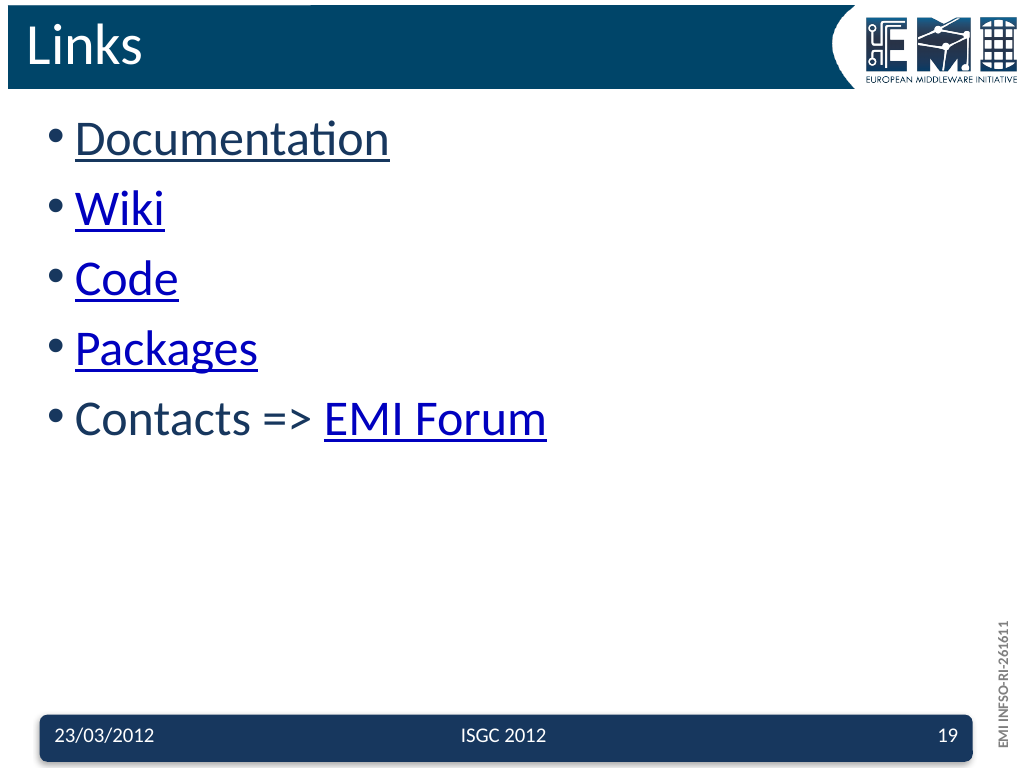

# Links
Documentation
Wiki
Code
Packages
Contacts => EMI Forum
23/03/2012
ISGC 2012
19